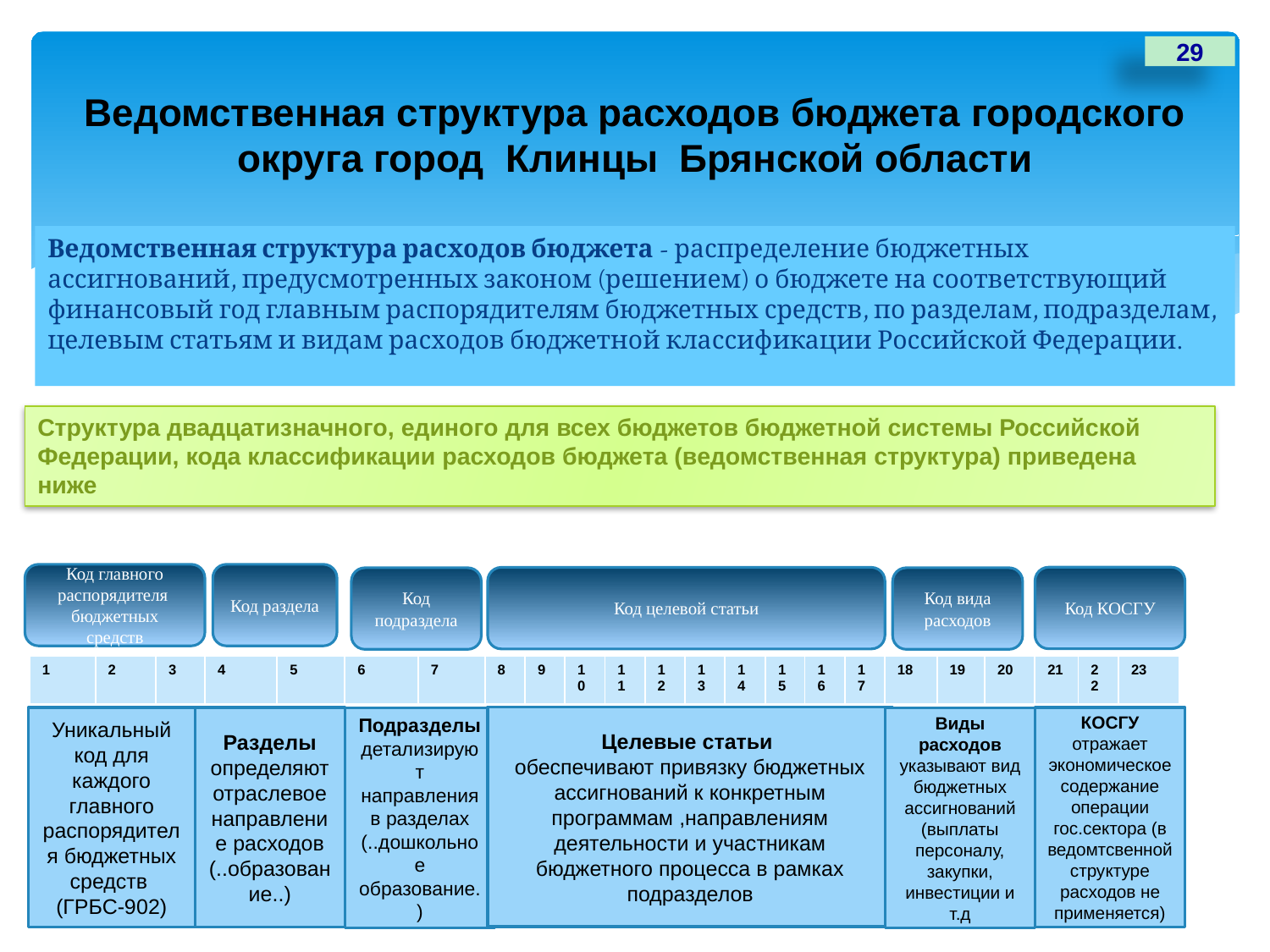

29
# Ведомственная структура расходов бюджета городского округа город  Клинцы  Брянской области
Ведомственная структура расходов бюджета - распределение бюджетных ассигнований, предусмотренных законом (решением) о бюджете на соответствующий финансовый год главным распорядителям бюджетных средств, по разделам, подразделам, целевым статьям и видам расходов бюджетной классификации Российской Федерации.

Структура двадцатизначного, единого для всех бюджетов бюджетной системы Российской Федерации, кода классификации расходов бюджета (ведомственная структура) приведена ниже

Код раздела
Код главного распорядителя  бюджетных средств
Код КОСГУ
Код целевой статьи
Код подраздела
Код вида расходов
| 1 | 2 | 3 | 4 | 5 | 6 | 7 | 8 | 9 | 10 | 11 | 12 | 13 | 14 | 15 | 16 | 17 | 18 | 19 | 20 | 21 | 22 | 23 |
| --- | --- | --- | --- | --- | --- | --- | --- | --- | --- | --- | --- | --- | --- | --- | --- | --- | --- | --- | --- | --- | --- | --- |
Целевые статьи
обеспечивают привязку бюджетных ассигнований к конкретным программам ,направлениям деятельности и участникам бюджетного процесса в рамках подразделов
Уникальный код для каждого главного распорядителя бюджетных средств
(ГРБС-902)
Разделы определяют отраслевое направление расходов (..образование..)
КОСГУ отражает экономическое содержание операции гос.сектора (в ведомтсвенной структуре расходов не применяется)
Подразделы детализируют направления в разделах (..дошкольное образование.)
Виды расходов указывают вид бюджетных ассигнований (выплаты персоналу, закупки, инвестиции и т.д